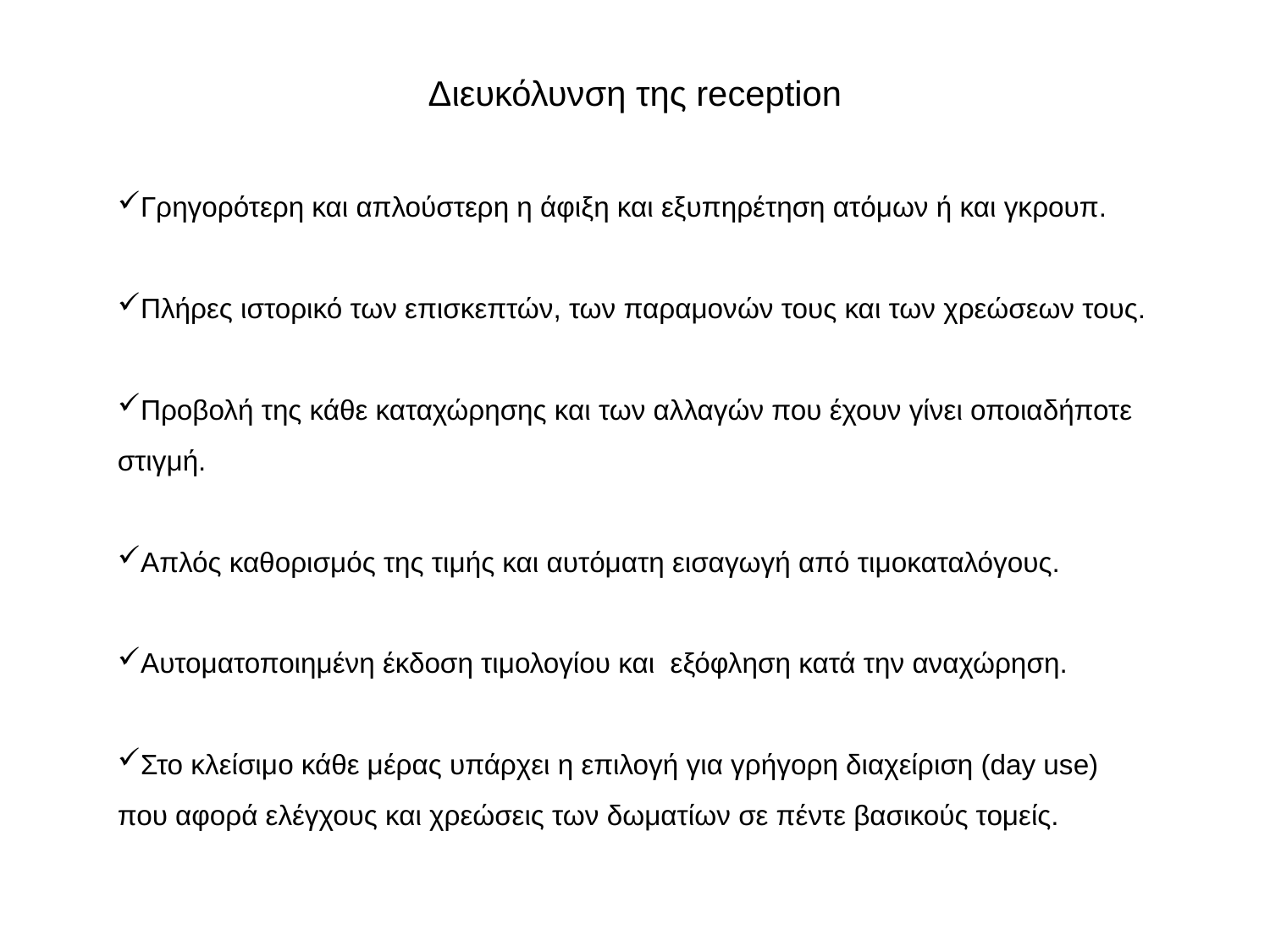

Διευκόλυνση της reception
Γρηγορότερη και απλούστερη η άφιξη και εξυπηρέτηση ατόμων ή και γκρουπ.

Πλήρες ιστορικό των επισκεπτών, των παραμονών τους και των χρεώσεων τους.

Προβολή της κάθε καταχώρησης και των αλλαγών που έχουν γίνει οποιαδήποτε στιγμή.

Απλός καθορισμός της τιμής και αυτόματη εισαγωγή από τιμοκαταλόγους.

Αυτοματοποιημένη έκδοση τιμολογίου και  εξόφληση κατά την αναχώρηση.

Στο κλείσιμο κάθε μέρας υπάρχει η επιλογή για γρήγορη διαχείριση (day use) που αφορά ελέγχους και χρεώσεις των δωματίων σε πέντε βασικούς τομείς.